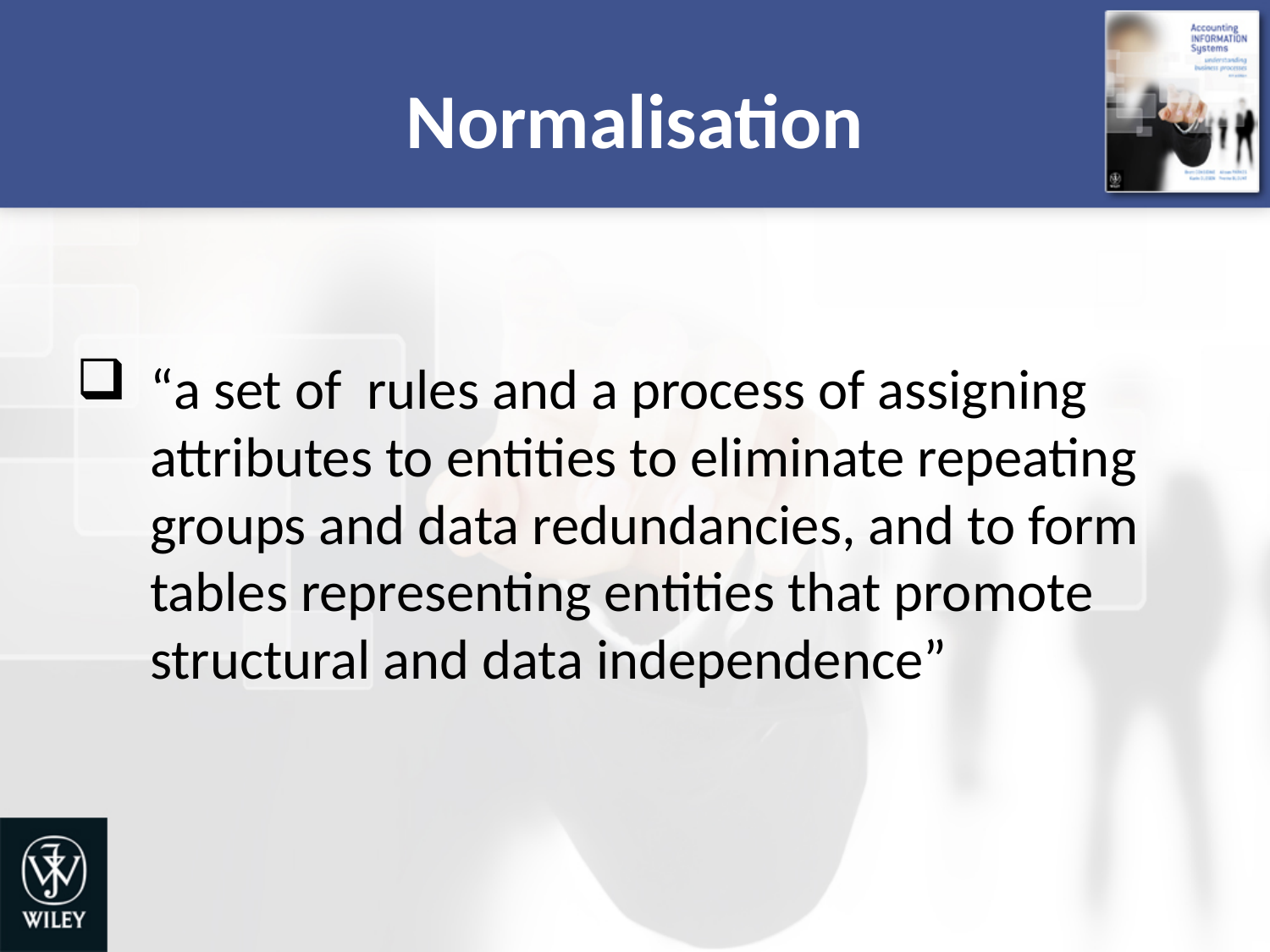

# Normalisation
“a set of  rules and a process of assigning attributes to entities to eliminate repeating groups and data redundancies, and to form tables representing entities that promote structural and data independence”